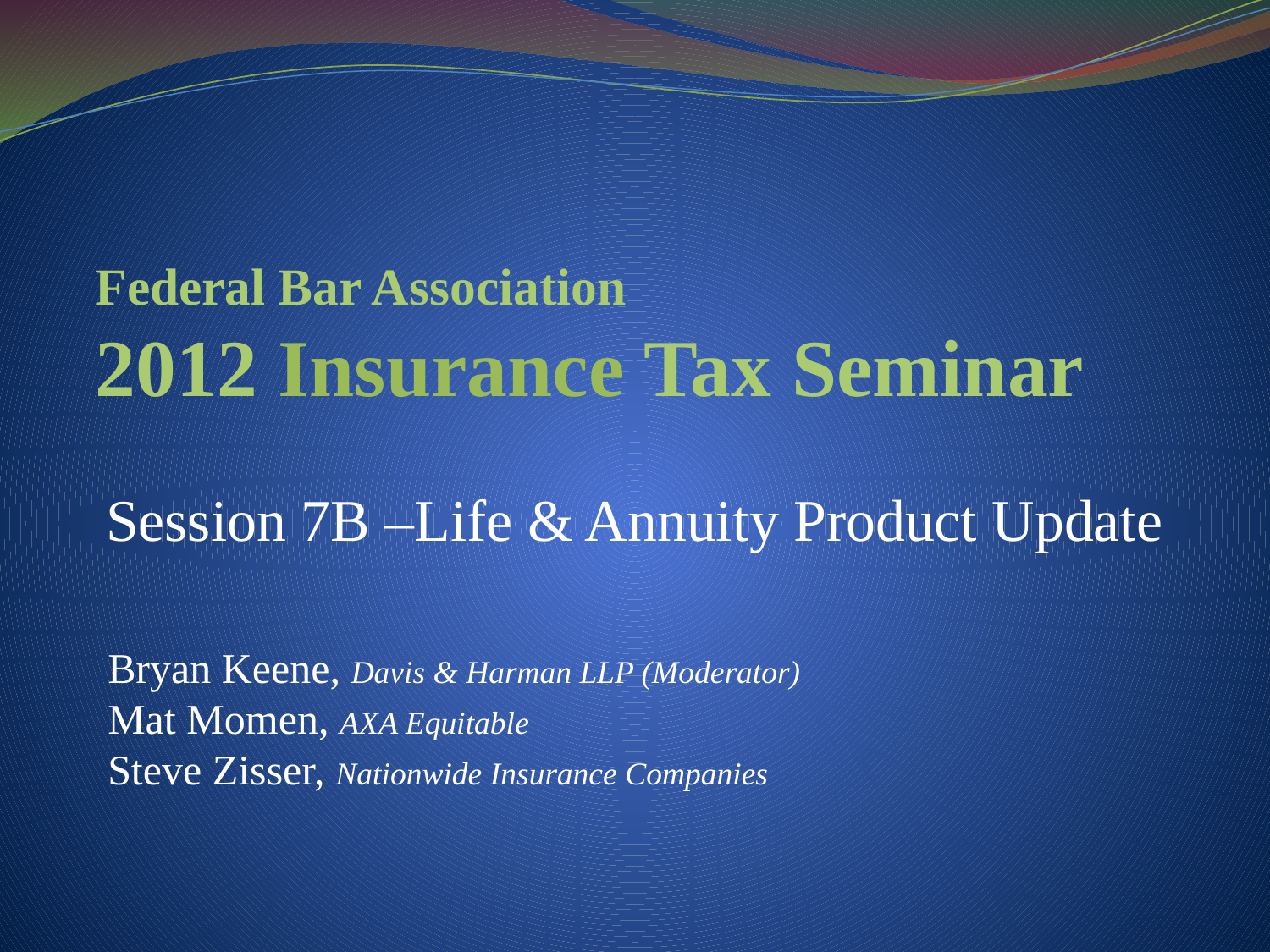

# Federal Bar Association 2012 Insurance Tax Seminar
Session 7B –Life & Annuity Product Update

Bryan Keene, Davis & Harman LLP (Moderator)
Mat Momen, AXA Equitable
Steve Zisser, Nationwide Insurance Companies